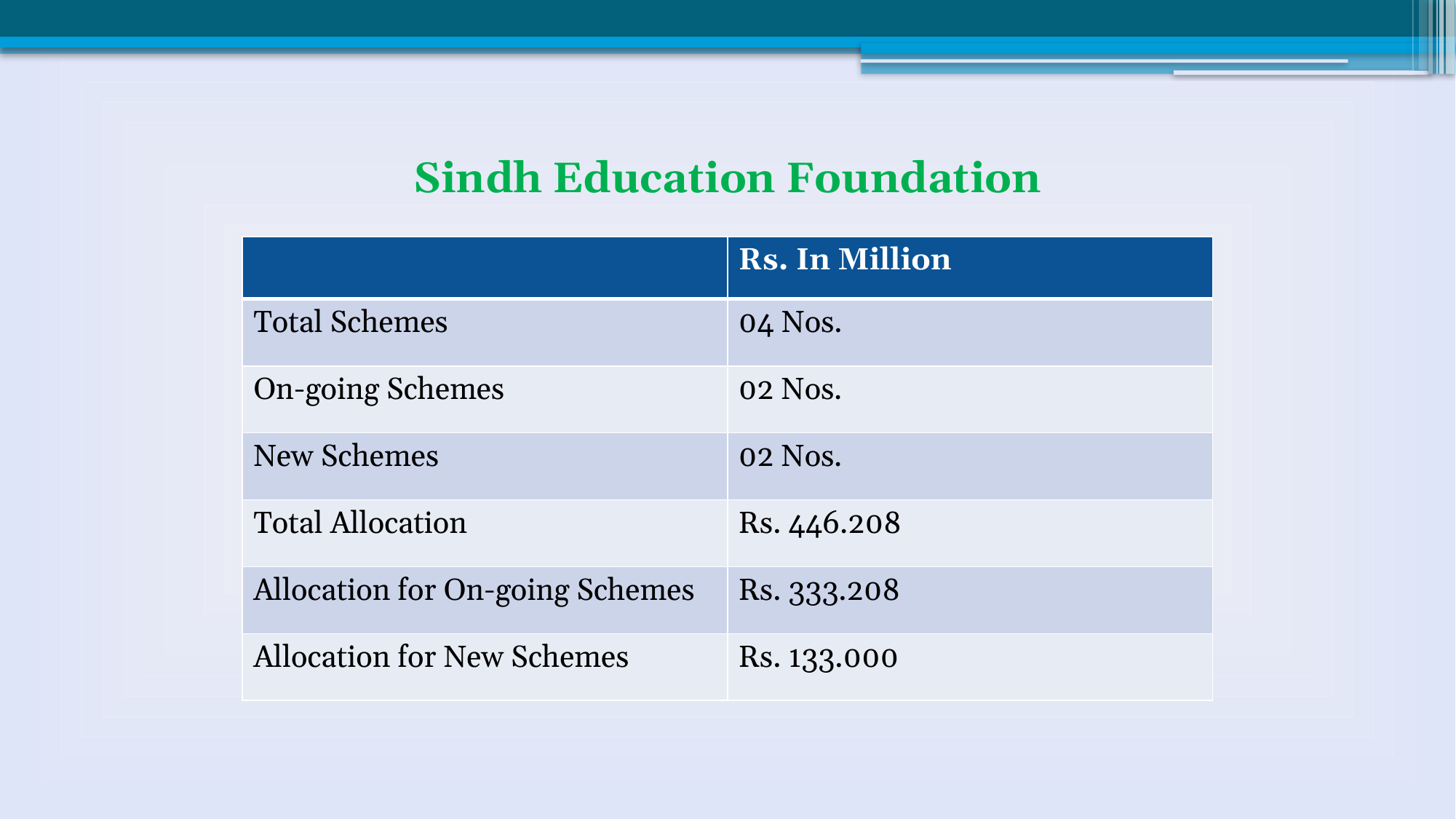

# Sindh Education Foundation
|  | Rs. In Million |
| --- | --- |
| Total Schemes | 04 Nos. |
| On-going Schemes | 02 Nos. |
| New Schemes | 02 Nos. |
| Total Allocation | Rs. 446.208 |
| Allocation for On-going Schemes | Rs. 333.208 |
| Allocation for New Schemes | Rs. 133.000 |